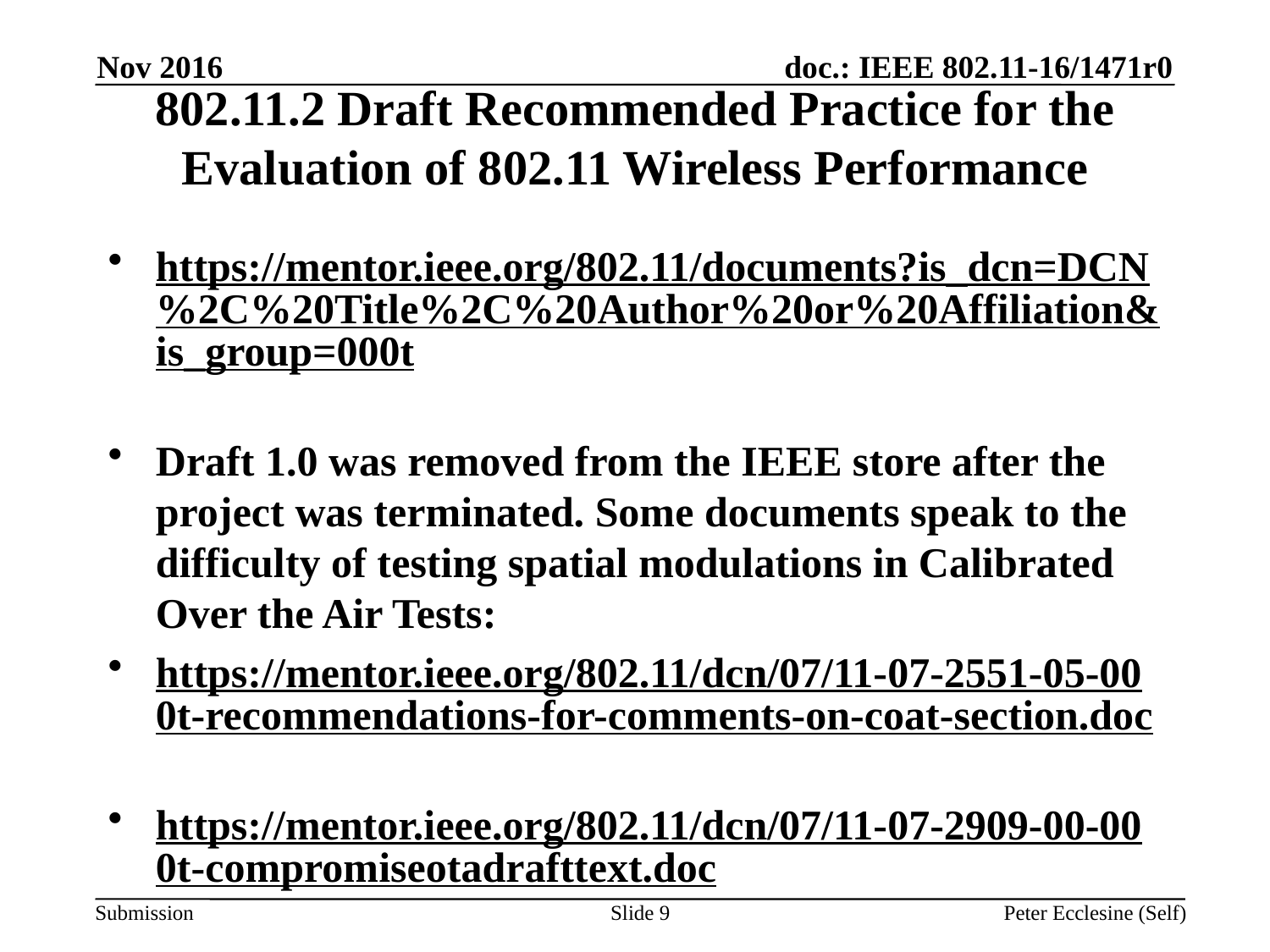

Nov 2016
# 802.11.2 Draft Recommended Practice for the Evaluation of 802.11 Wireless Performance
https://mentor.ieee.org/802.11/documents?is_dcn=DCN%2C%20Title%2C%20Author%20or%20Affiliation&is_group=000t
Draft 1.0 was removed from the IEEE store after the project was terminated. Some documents speak to the difficulty of testing spatial modulations in Calibrated Over the Air Tests:
https://mentor.ieee.org/802.11/dcn/07/11-07-2551-05-000t-recommendations-for-comments-on-coat-section.doc
https://mentor.ieee.org/802.11/dcn/07/11-07-2909-00-000t-compromiseotadrafttext.doc
Slide 9
Peter Ecclesine (Self)